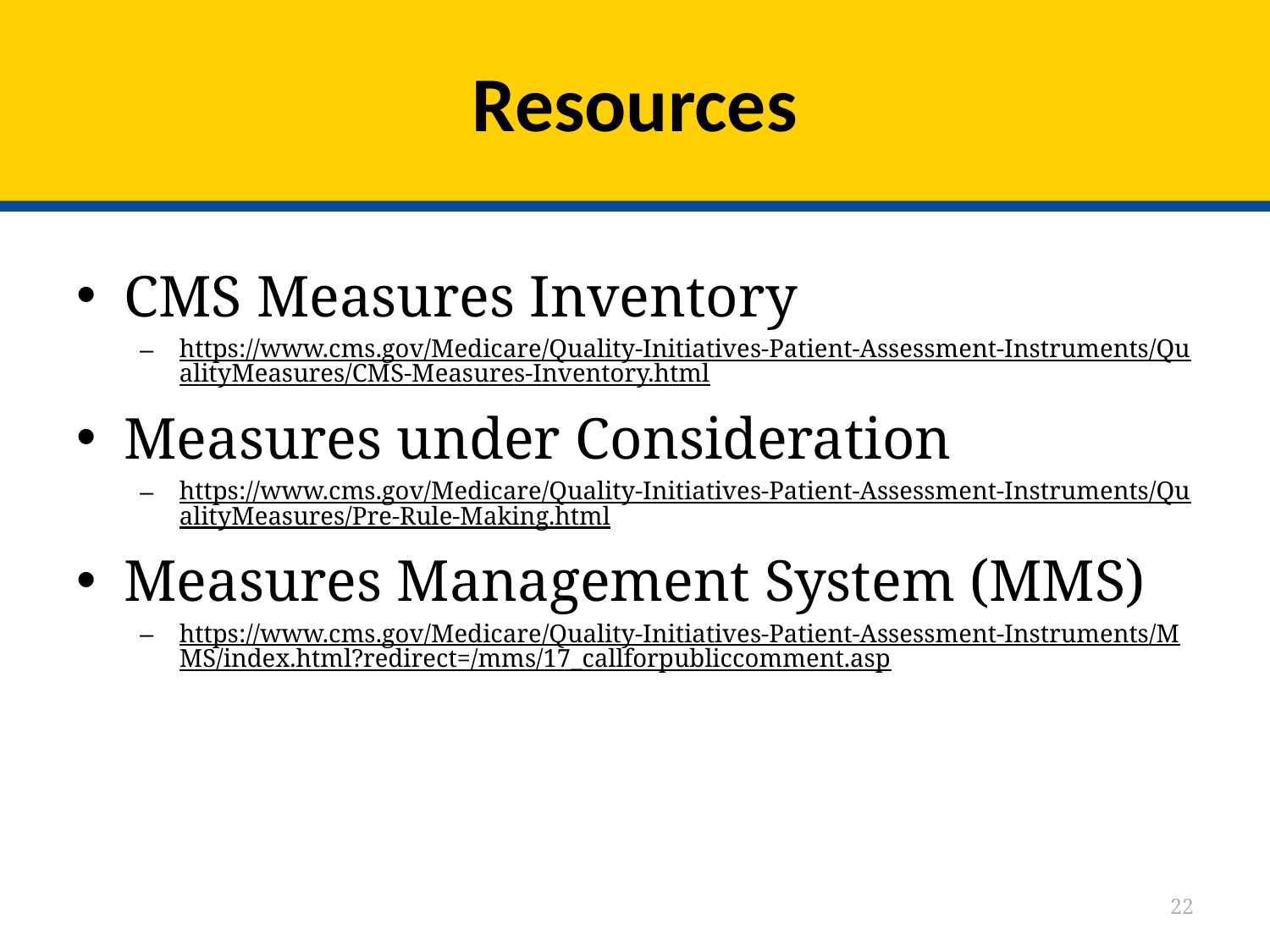

# Resources
CMS Measures Inventory
https://www.cms.gov/Medicare/Quality-Initiatives-Patient-Assessment-Instruments/QualityMeasures/CMS-Measures-Inventory.html
Measures under Consideration
https://www.cms.gov/Medicare/Quality-Initiatives-Patient-Assessment-Instruments/QualityMeasures/Pre-Rule-Making.html
Measures Management System (MMS)
https://www.cms.gov/Medicare/Quality-Initiatives-Patient-Assessment-Instruments/MMS/index.html?redirect=/mms/17_callforpubliccomment.asp
22